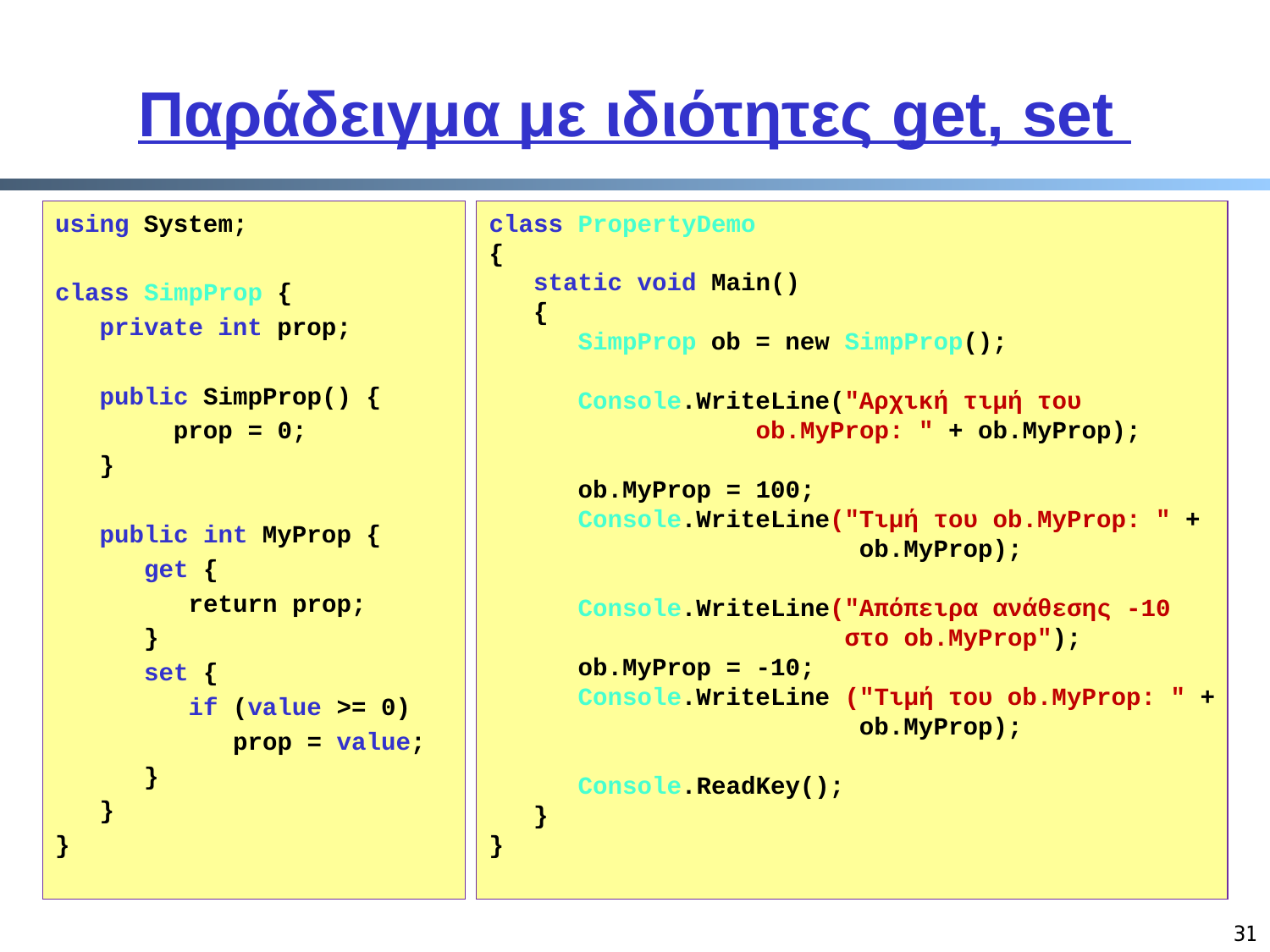

# Παράδειγμα με ιδιότητες get, set
using System;

class SimpProp {
   private int prop;

   public SimpProp() {
        prop = 0;
   }

   public int MyProp {
      get {
         return prop;
      }
      set {
         if (value >= 0)
            prop = value;
      }
   }
}
class PropertyDemo
{
   static void Main()
   {
      SimpProp ob = new SimpProp();

      Console.WriteLine("Αρχική τιμή του
                  ob.MyProp: " + ob.MyProp);

      ob.MyProp = 100;
      Console.WriteLine("Τιμή του ob.MyProp: " +
                         ob.MyProp);

      Console.WriteLine("Απόπειρα ανάθεσης -10
                        στο ob.MyProp");
      ob.MyProp = -10;
      Console.WriteLine ("Τιμή του ob.MyProp: " +
                         ob.MyProp);

      Console.ReadKey();
   }
}
31